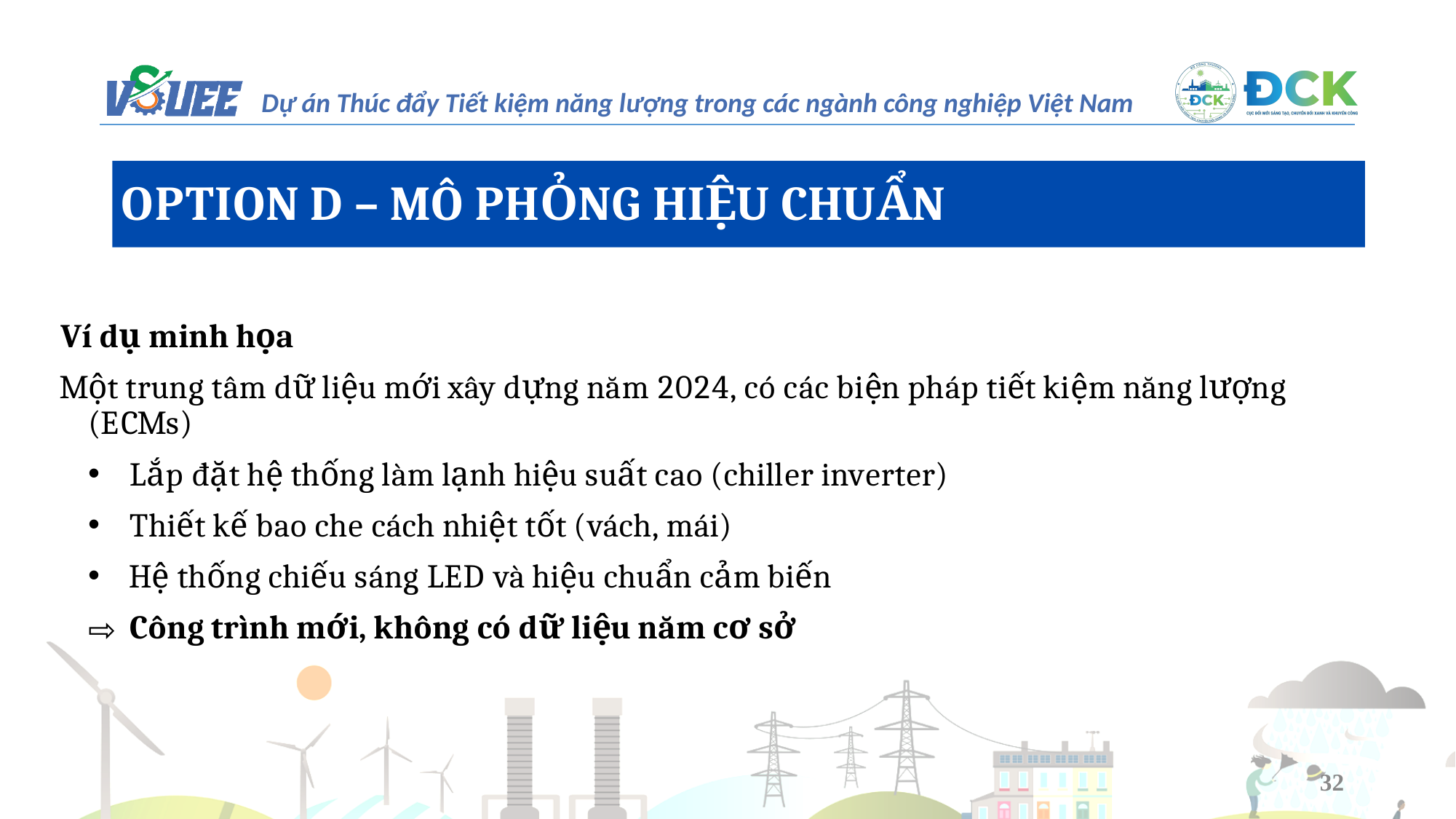

OPTION D – MÔ PHỎNG HIỆU CHUẨN
Ví dụ minh họa
Một trung tâm dữ liệu mới xây dựng năm 2024, có các biện pháp tiết kiệm năng lượng (ECMs)
Lắp đặt hệ thống làm lạnh hiệu suất cao (chiller inverter)
Thiết kế bao che cách nhiệt tốt (vách, mái)
Hệ thống chiếu sáng LED và hiệu chuẩn cảm biến
Công trình mới, không có dữ liệu năm cơ sở

32